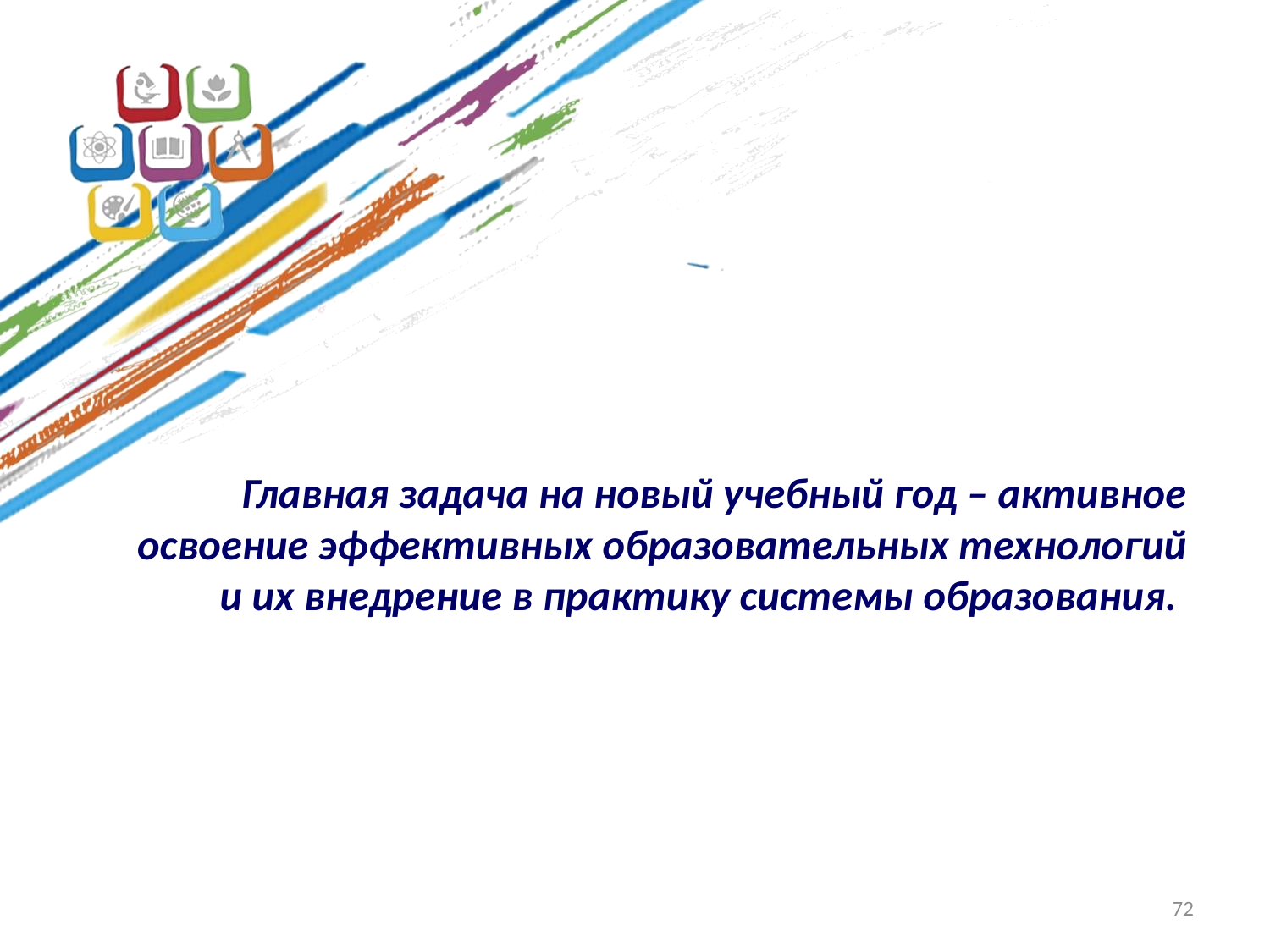

# Главная задача на новый учебный год – активное освоение эффективных образовательных технологий и их внедрение в практику системы образования.
72